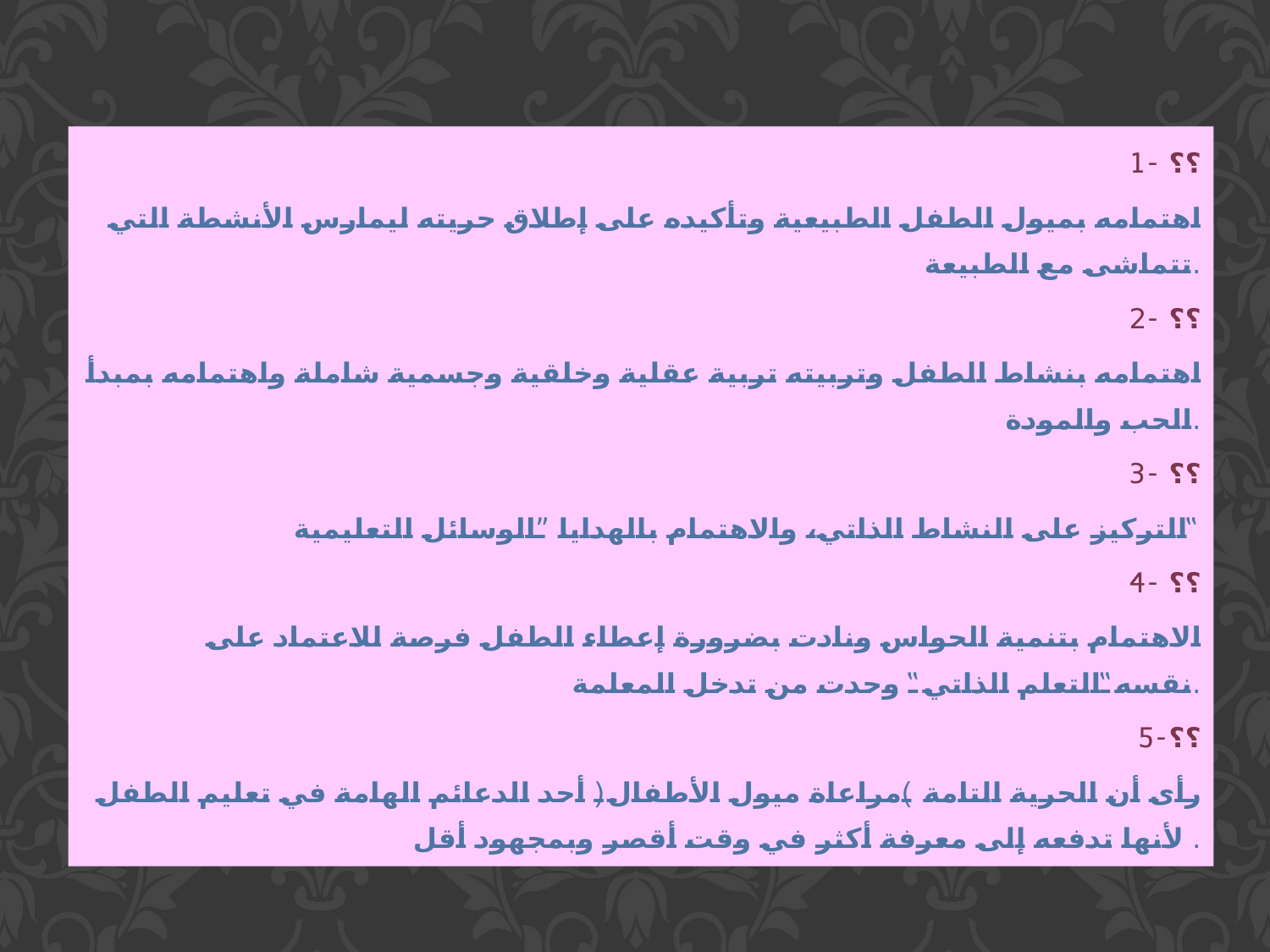

1- ؟؟
اهتمامه بميول الطفل الطبيعية وتأكيده على إطلاق حريته ليمارس الأنشطة التي تتماشى مع الطبيعة.
2- ؟؟
اهتمامه بنشاط الطفل وتربيته تربية عقلية وخلقية وجسمية شاملة واهتمامه بمبدأ الحب والمودة.
3- ؟؟
التركيز على النشاط الذاتي، والاهتمام بالهدايا ”الوسائل التعليمية“
4- ؟؟
الاهتمام بتنمية الحواس ونادت بضرورة إعطاء الطفل فرصة للاعتماد على نقسه“التعلم الذاتي“ وحدت من تدخل المعلمة.
5-؟؟
رأى أن الحرية التامة )مراعاة ميول الأطفال( أحد الدعائم الهامة في تعليم الطفل لأنها تدفعه إلى معرفة أكثر في وقت أقصر وبمجهود أقل .